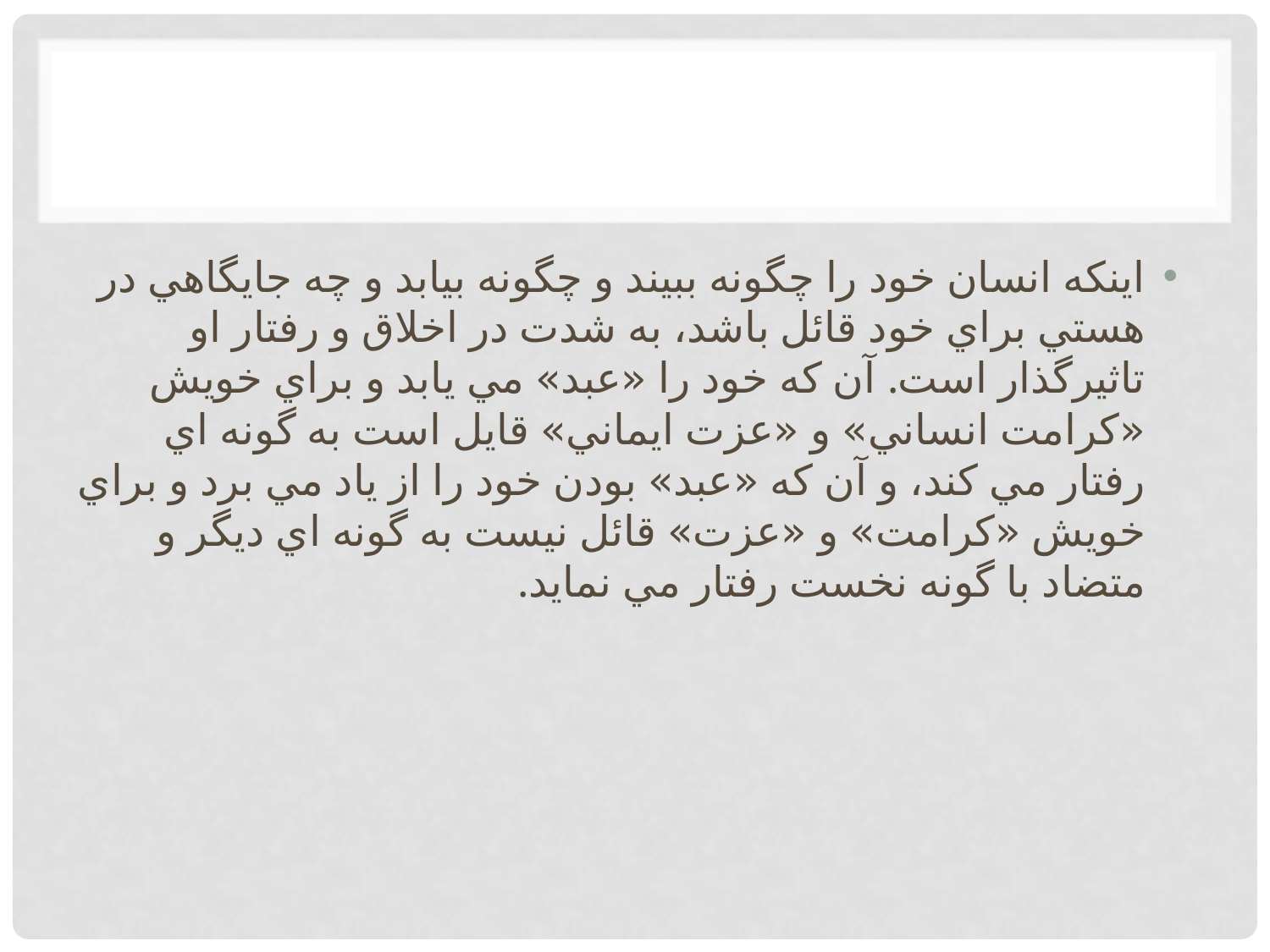

اينكه انسان خود را چگونه ببيند و چگونه بيابد و چه جايگاهي در هستي براي خود قائل باشد، به شدت در اخلاق و رفتار او تاثيرگذار است. آن كه خود را «عبد» مي يابد و براي خويش «كرامت انساني» و «عزت ايماني» قايل است به گونه اي رفتار مي كند، و آن كه «عبد» بودن خود را از ياد مي برد و براي خويش «كرامت» و «عزت» قائل نيست به گونه اي ديگر و متضاد با گونه نخست رفتار مي نمايد.